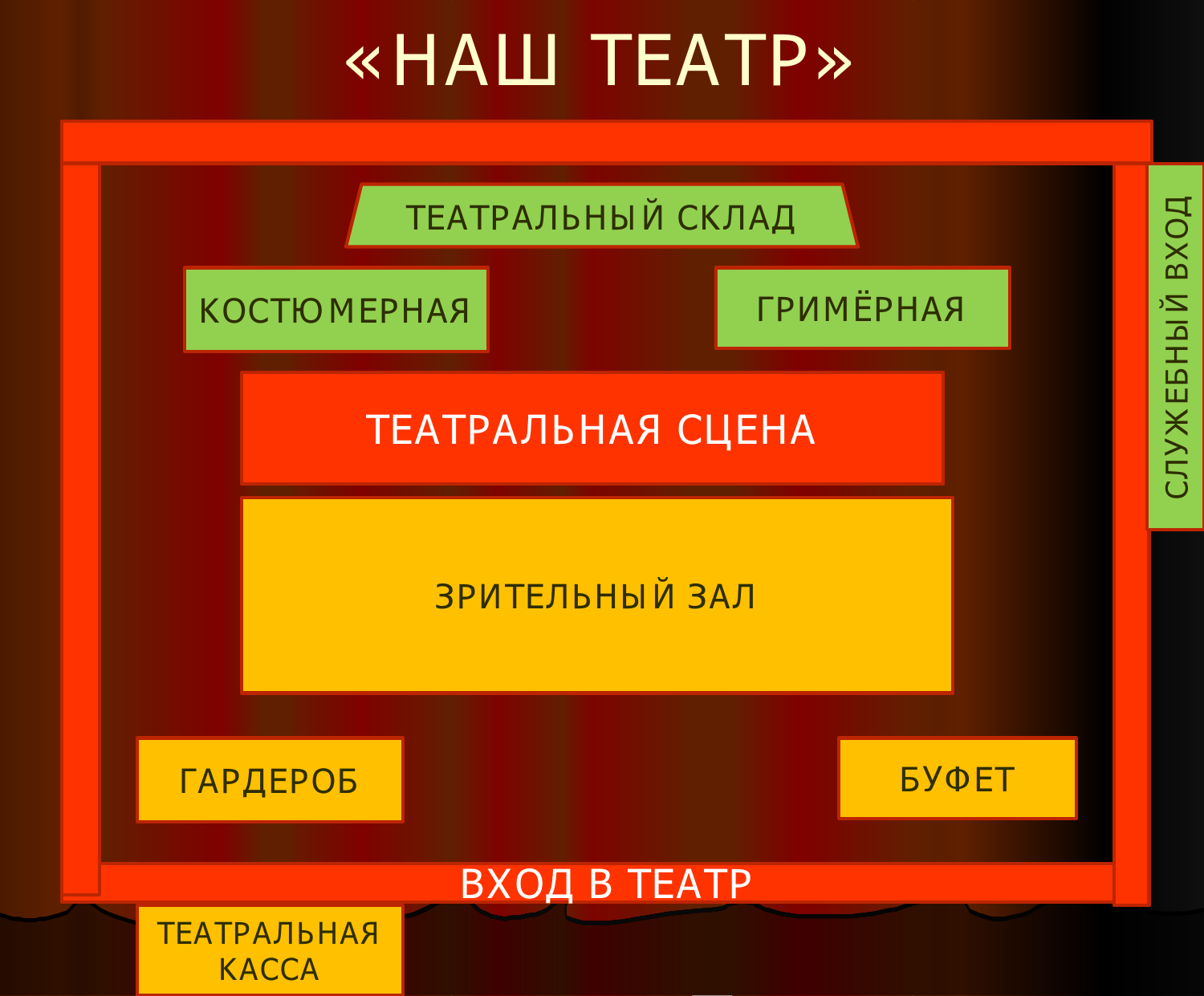

«НАШ ТЕАТР»

ТЕАТРАЛЬНЫЙ СКЛАД
КОСТЮМЕРНАЯ
ГРИМЁРНАЯ
СЛУЖЕБНЫЙ ВХОД
ТЕАТРАЛЬНАЯ СЦЕНА
ЗРИТЕЛЬНЫЙ ЗАЛ
ГАРДЕРОБ
БУФЕТ
 ВХОД В ТЕАТР
ТЕАТРАЛЬНАЯ КАССА